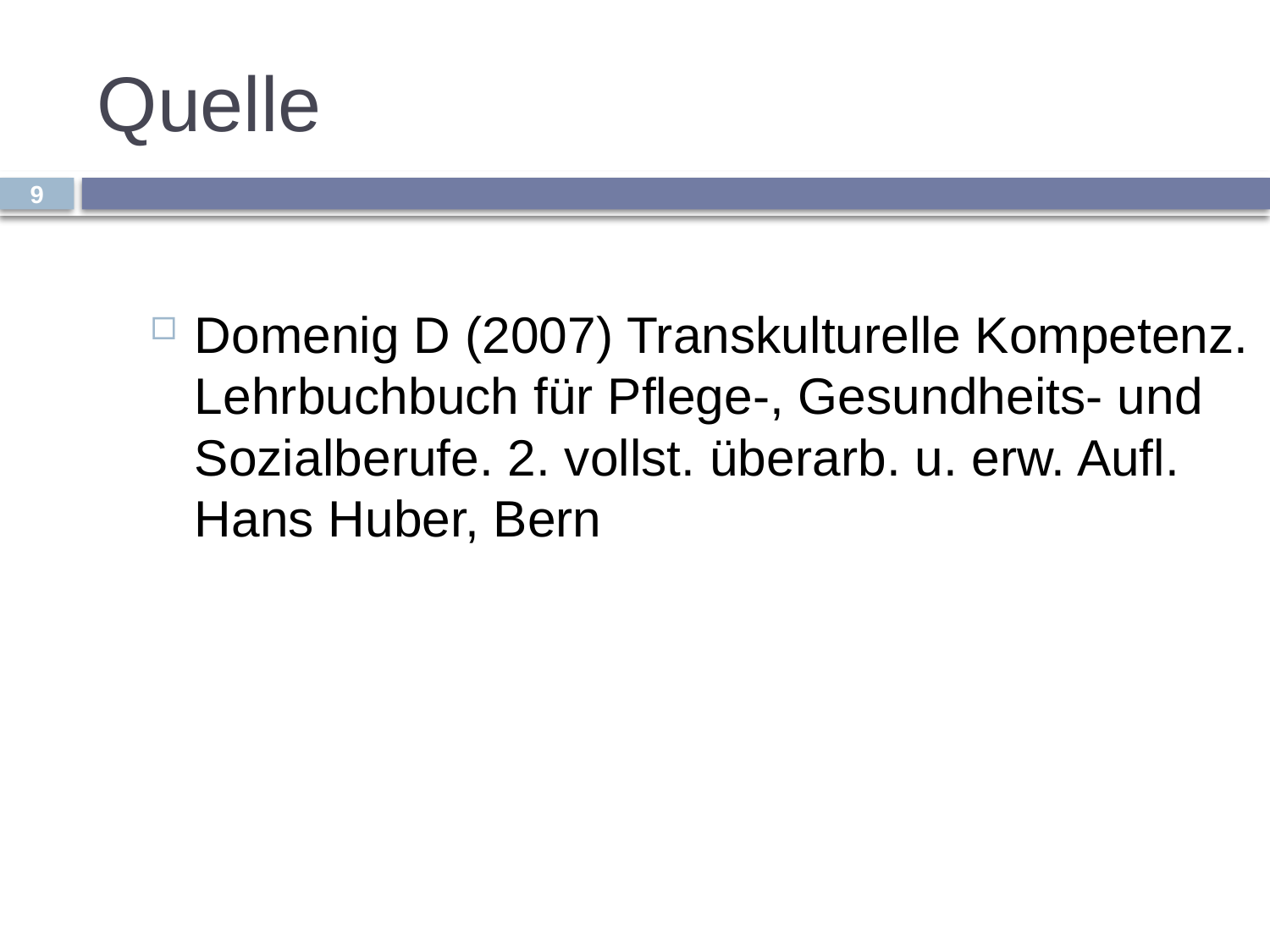

# Quelle
9

Domenig D (2007) Transkulturelle Kompetenz. Lehrbuchbuch für Pflege-, Gesundheits- und Sozialberufe. 2. vollst. überarb. u. erw. Aufl. Hans Huber, Bern